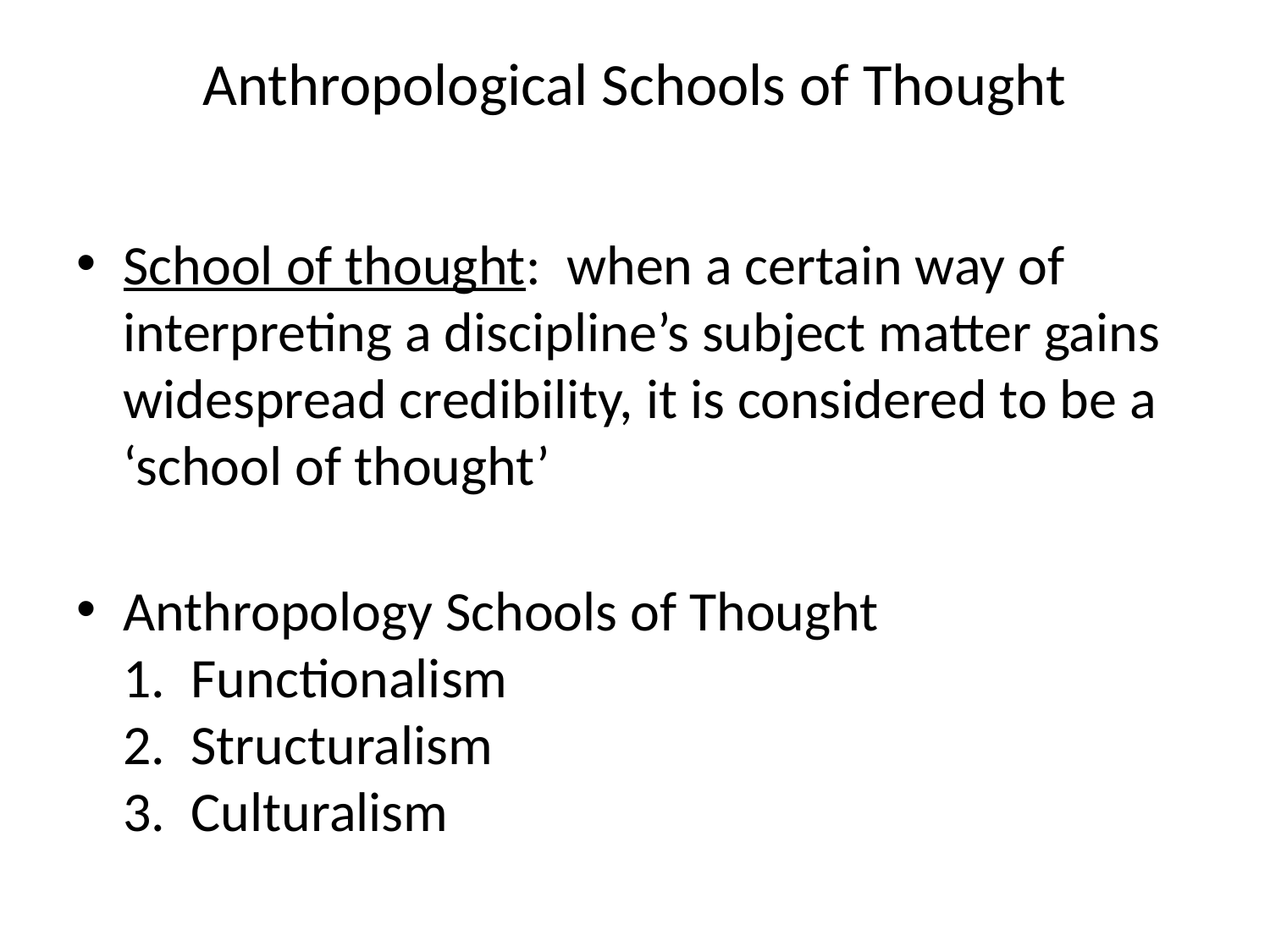

# Anthropological Schools of Thought
School of thought:  when a certain way of interpreting a discipline’s subject matter gains widespread credibility, it is considered to be a ‘school of thought’
Anthropology Schools of Thought
1.  Functionalism
2.  Structuralism
3.  Culturalism